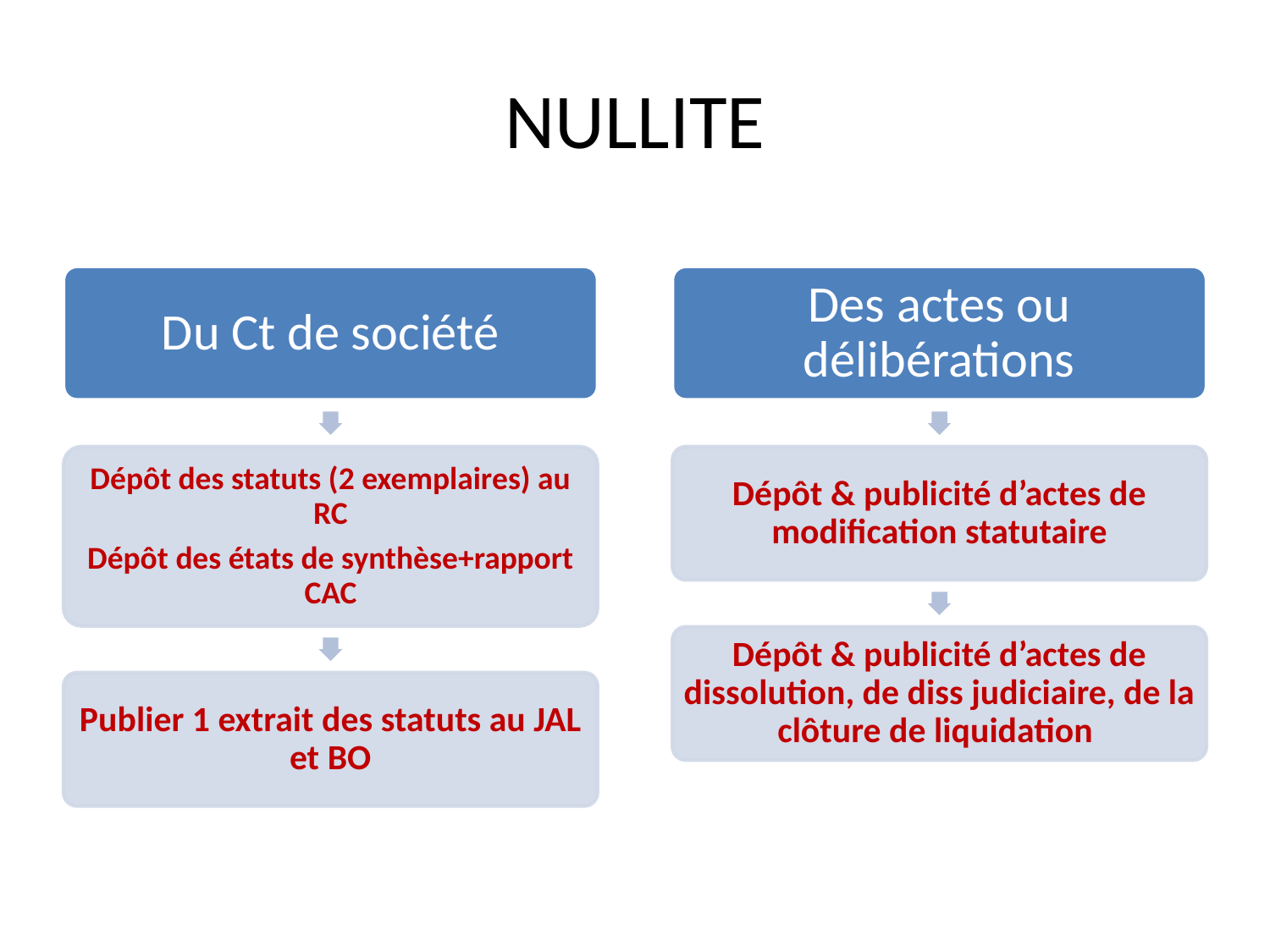

# NULLITE
Du Ct de société
Dépôt des statuts (2 exemplaires) au RC
Dépôt des états de synthèse+rapport CAC
Publier 1 extrait des statuts au JAL et BO
Des actes ou délibérations
Dépôt & publicité d’actes de modification statutaire
Dépôt & publicité d’actes de dissolution, de diss judiciaire, de la clôture de liquidation